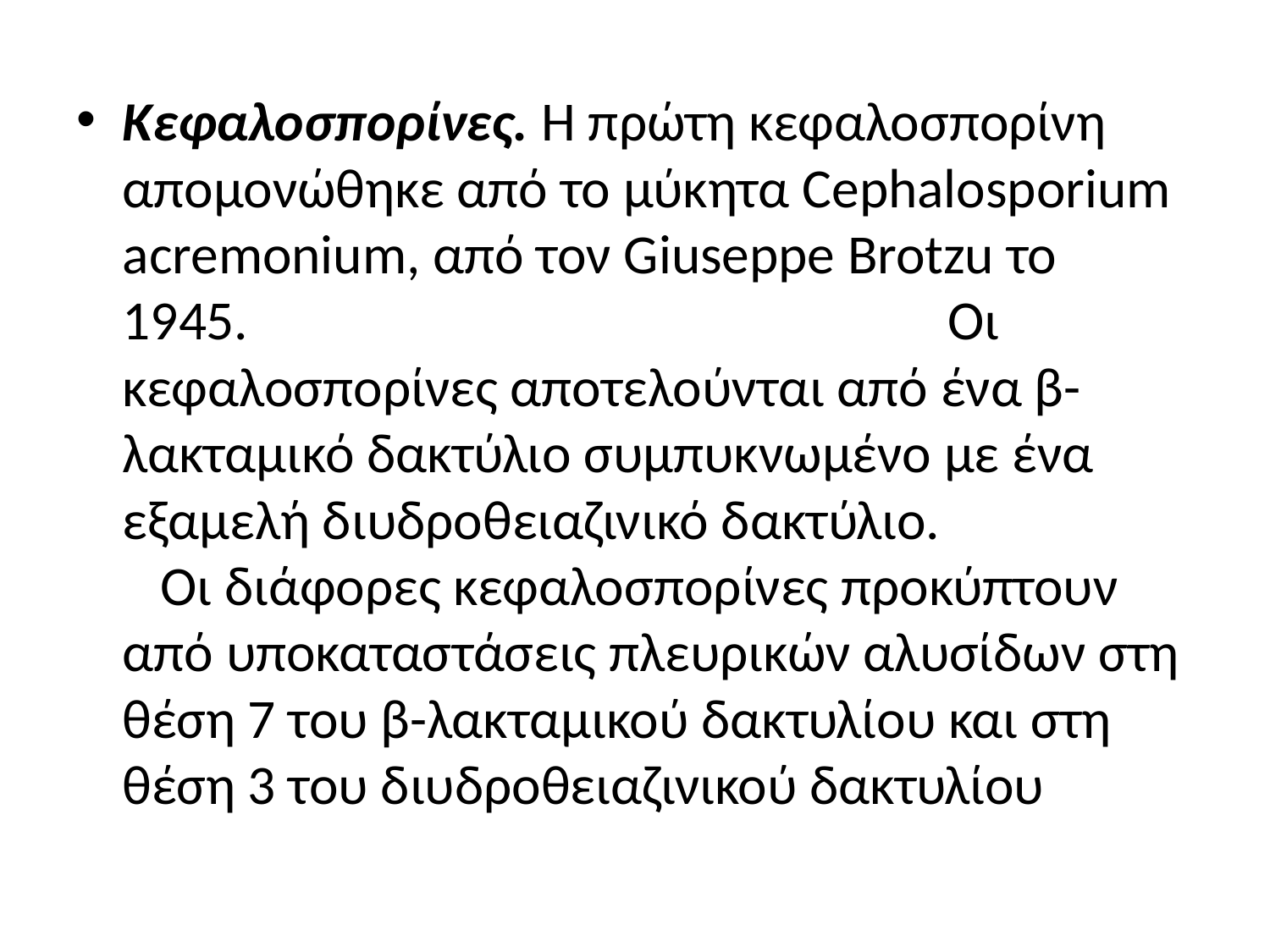

Κεφαλοσπορίνες. Η πρώτη κεφαλοσπορίνη απομονώθηκε από το μύκητα Cephalosporium acremonium, από τον Giuseppe Brotzu το 1945.                                                        Οι κεφαλοσπορίνες αποτελούνται από ένα β-λακταμικό δακτύλιο συμπυκνωμένο με ένα εξαμελή διυδροθειαζινικό δακτύλιο.                        Οι διάφορες κεφαλοσπορίνες προκύπτουν από υποκαταστάσεις πλευρικών αλυσίδων στη θέση 7 του β-λακταμικού δακτυλίου και στη θέση 3 του διυδροθειαζινικού δακτυλίου